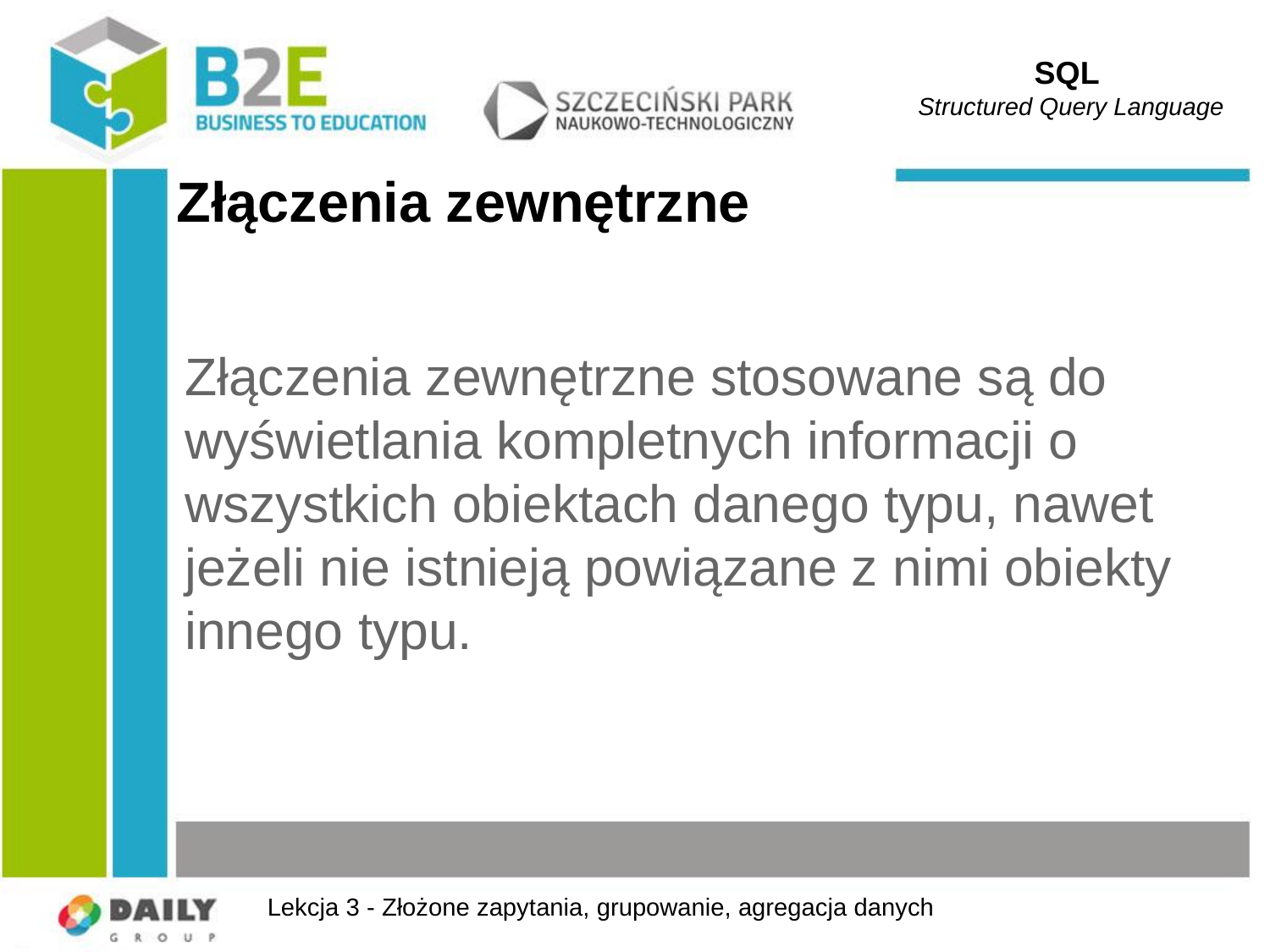

SQL
Structured Query Language
# Złączenia zewnętrzne

Złączenia zewnętrzne stosowane są do wyświetlania kompletnych informacji o wszystkich obiektach danego typu, nawet jeżeli nie istnieją powiązane z nimi obiekty innego typu.

Lekcja 3 - Złożone zapytania, grupowanie, agregacja danych